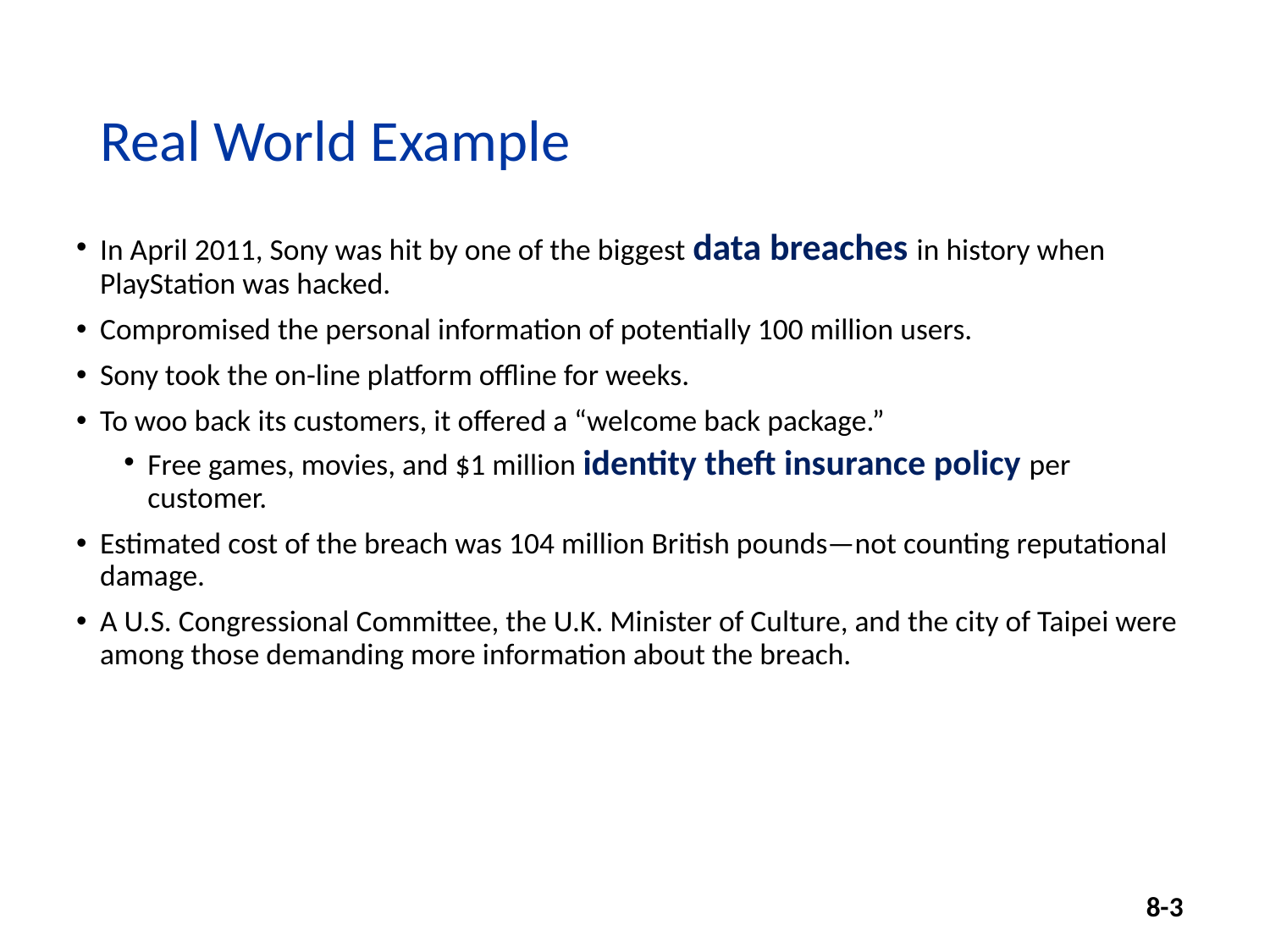

# Real World Example
In April 2011, Sony was hit by one of the biggest data breaches in history when PlayStation was hacked.
Compromised the personal information of potentially 100 million users.
Sony took the on-line platform offline for weeks.
To woo back its customers, it offered a “welcome back package.”
Free games, movies, and $1 million identity theft insurance policy per customer.
Estimated cost of the breach was 104 million British pounds—not counting reputational damage.
A U.S. Congressional Committee, the U.K. Minister of Culture, and the city of Taipei were among those demanding more information about the breach.